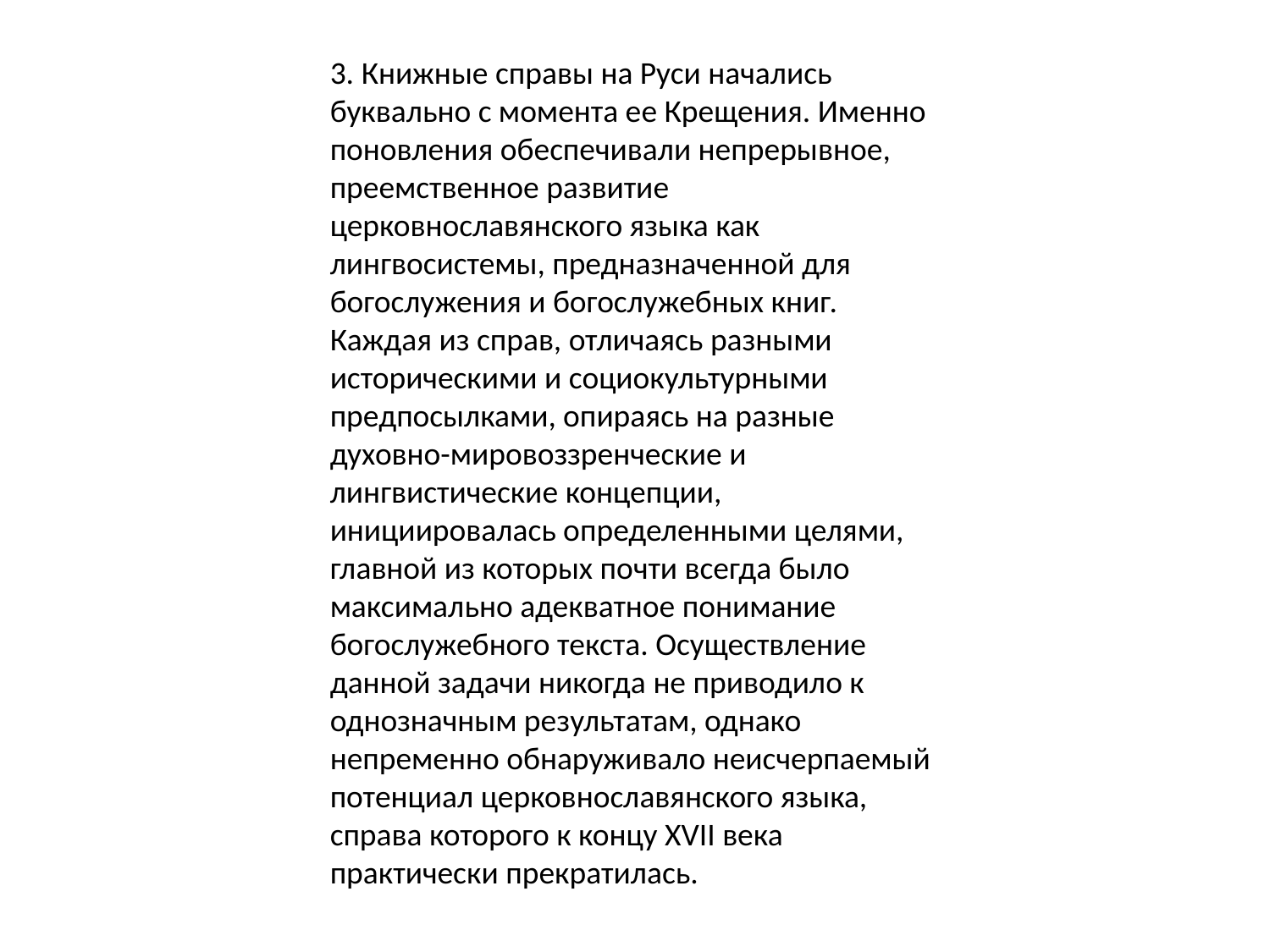

3. Книжные справы на Руси начались буквально с момента ее Крещения. Именно поновления обеспечивали непрерывное, преемственное развитие церковнославянского языка как лингвосистемы, предназначенной для богослужения и богослужебных книг.
Каждая из справ, отличаясь разными историческими и социокультурными предпосылками, опираясь на разные духовно-мировоззренческие и лингвистические концепции, инициировалась определенными целями, главной из которых почти всегда было максимально адекватное понимание богослужебного текста. Осуществление данной задачи никогда не приводило к однозначным результатам, однако непременно обнаруживало неисчерпаемый потенциал церковнославянского языка, справа которого к концу XVII века практически прекратилась.